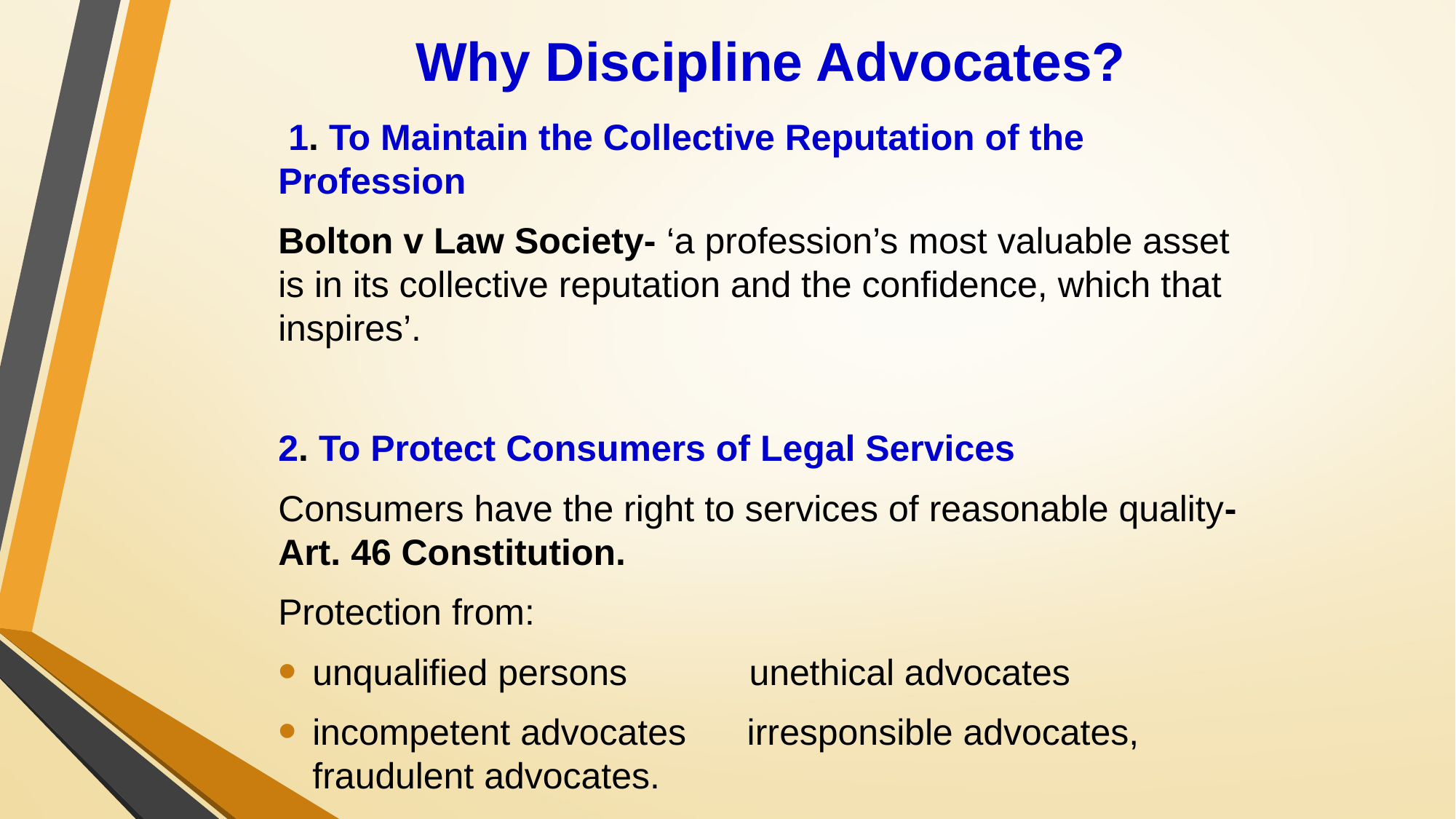

# Why Discipline Advocates?
 1. To Maintain the Collective Reputation of the Profession
Bolton v Law Society- ‘a profession’s most valuable asset is in its collective reputation and the confidence, which that inspires’.

2. To Protect Consumers of Legal Services
Consumers have the right to services of reasonable quality-Art. 46 Constitution.
Protection from:
unqualified persons            unethical advocates
incompetent advocates      irresponsible advocates, fraudulent advocates.